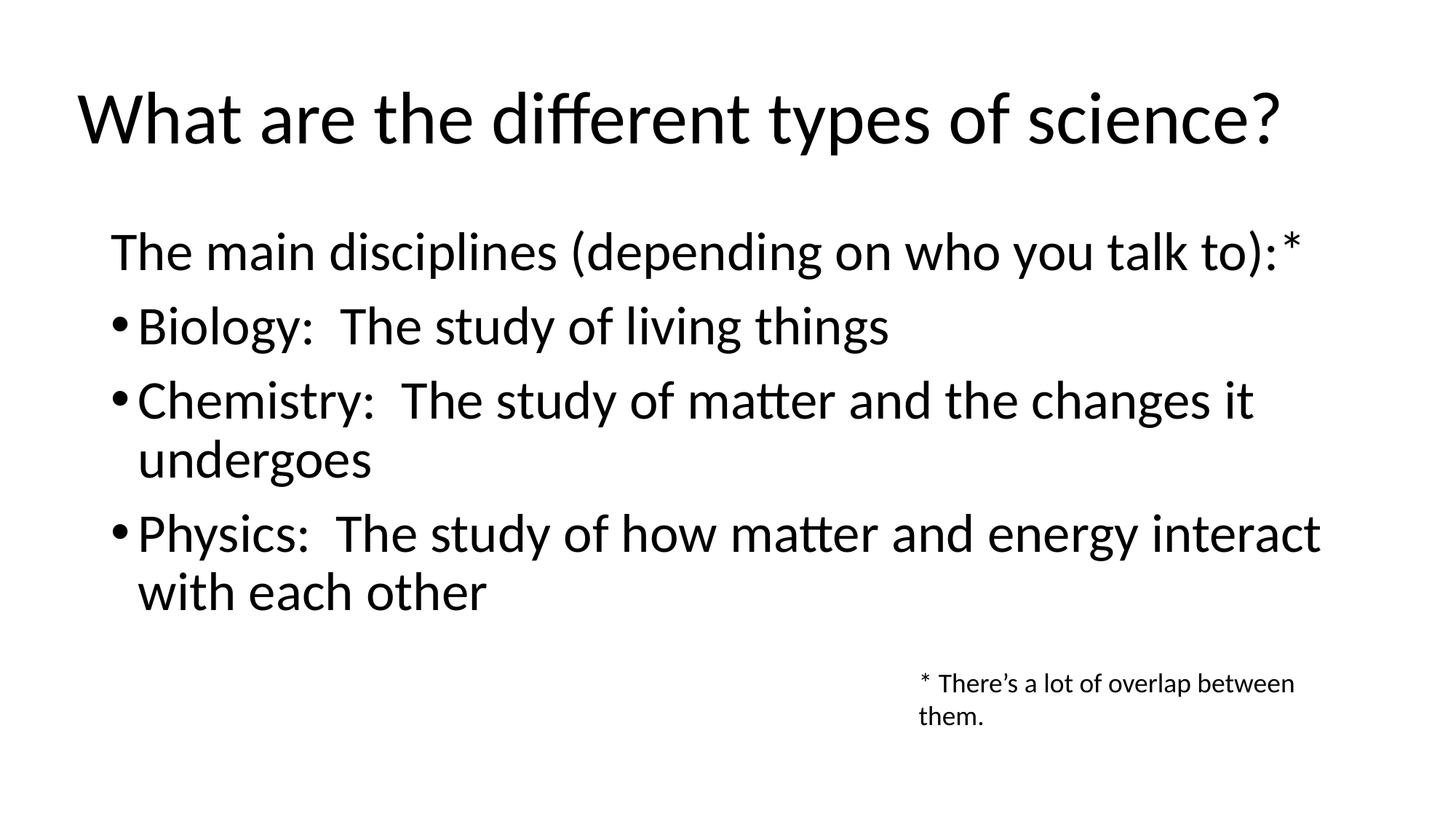

# What are the different types of science?
The main disciplines (depending on who you talk to):*
Biology:  The study of living things
Chemistry:  The study of matter and the changes it undergoes
Physics:  The study of how matter and energy interact with each other

* There’s a lot of overlap between them.